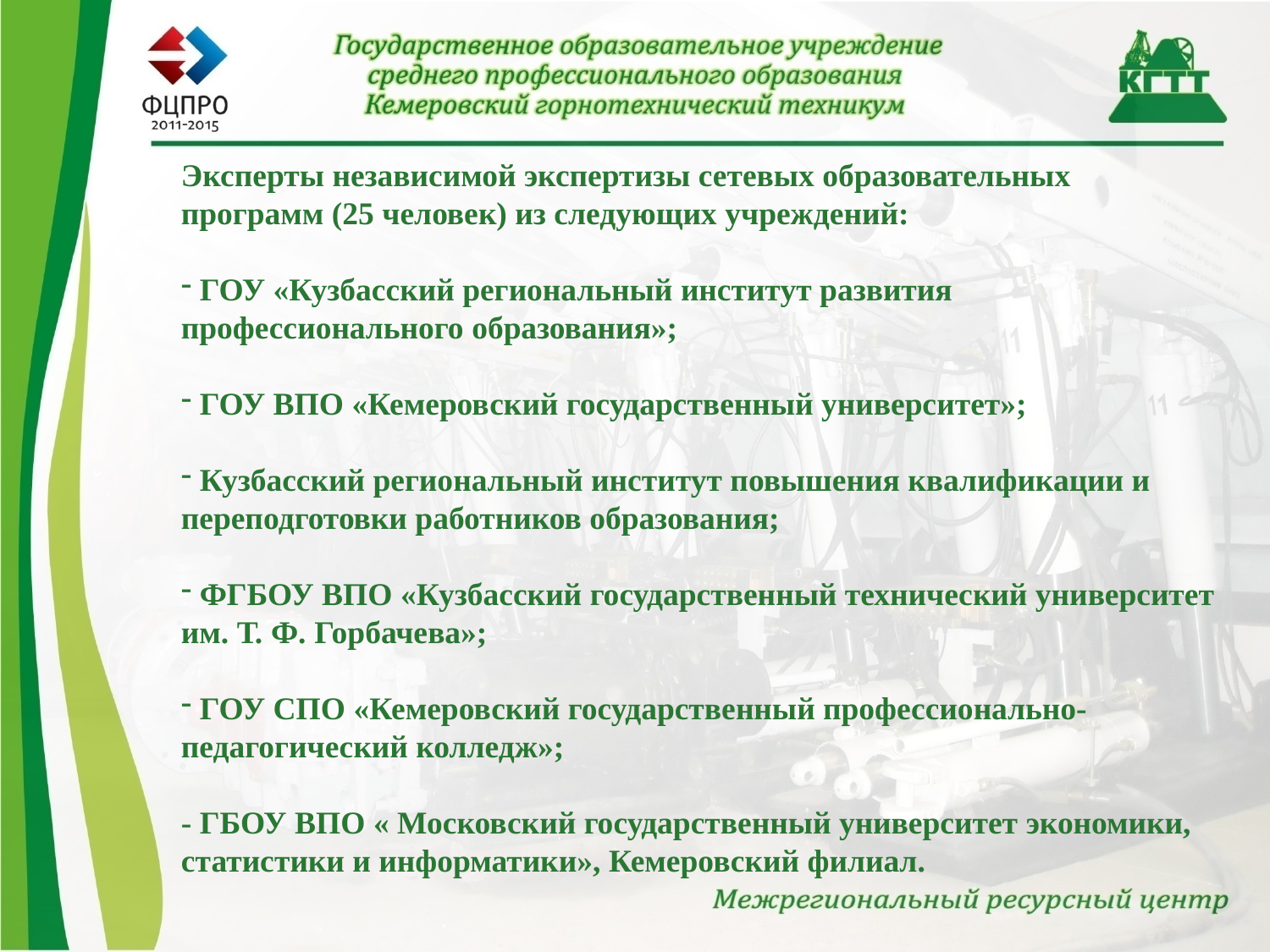

Эксперты независимой экспертизы сетевых образовательных программ (25 человек) из следующих учреждений:

 ГОУ «Кузбасский региональный институт развития профессионального образования»;

 ГОУ ВПО «Кемеровский государственный университет»;

 Кузбасский региональный институт повышения квалификации и переподготовки работников образования;

 ФГБОУ ВПО «Кузбасский государственный технический университет им. Т. Ф. Горбачева»;

 ГОУ СПО «Кемеровский государственный профессионально-педагогический колледж»;

- ГБОУ ВПО « Московский государственный университет экономики, статистики и информатики», Кемеровский филиал.